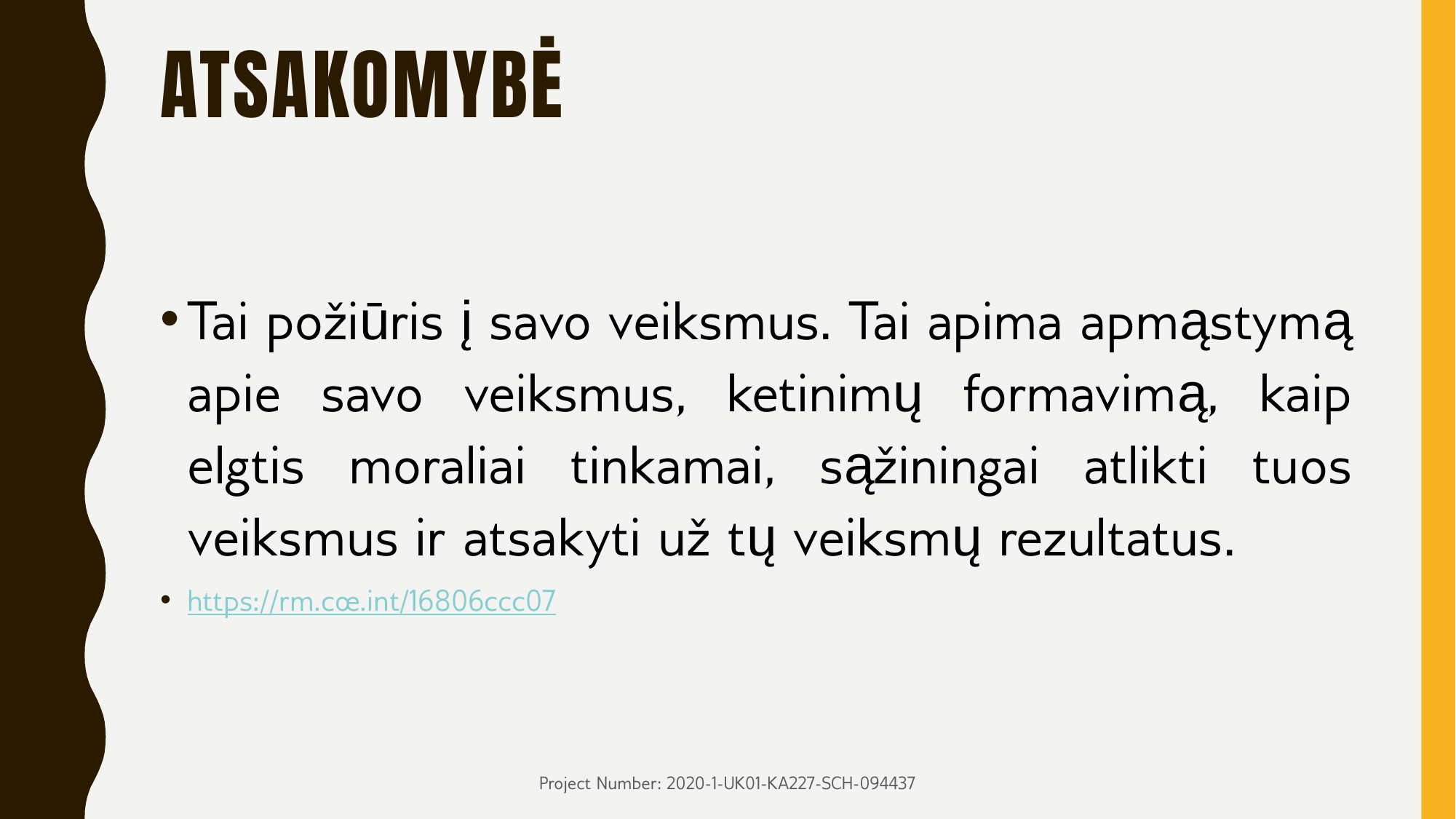

# Atsakomybė
Tai požiūris į savo veiksmus. Tai apima apmąstymą apie savo veiksmus, ketinimų formavimą, kaip elgtis moraliai tinkamai, sąžiningai atlikti tuos veiksmus ir atsakyti už tų veiksmų rezultatus.
https://rm.coe.int/16806ccc07

Project Number: 2020-1-UK01-KA227-SCH-094437